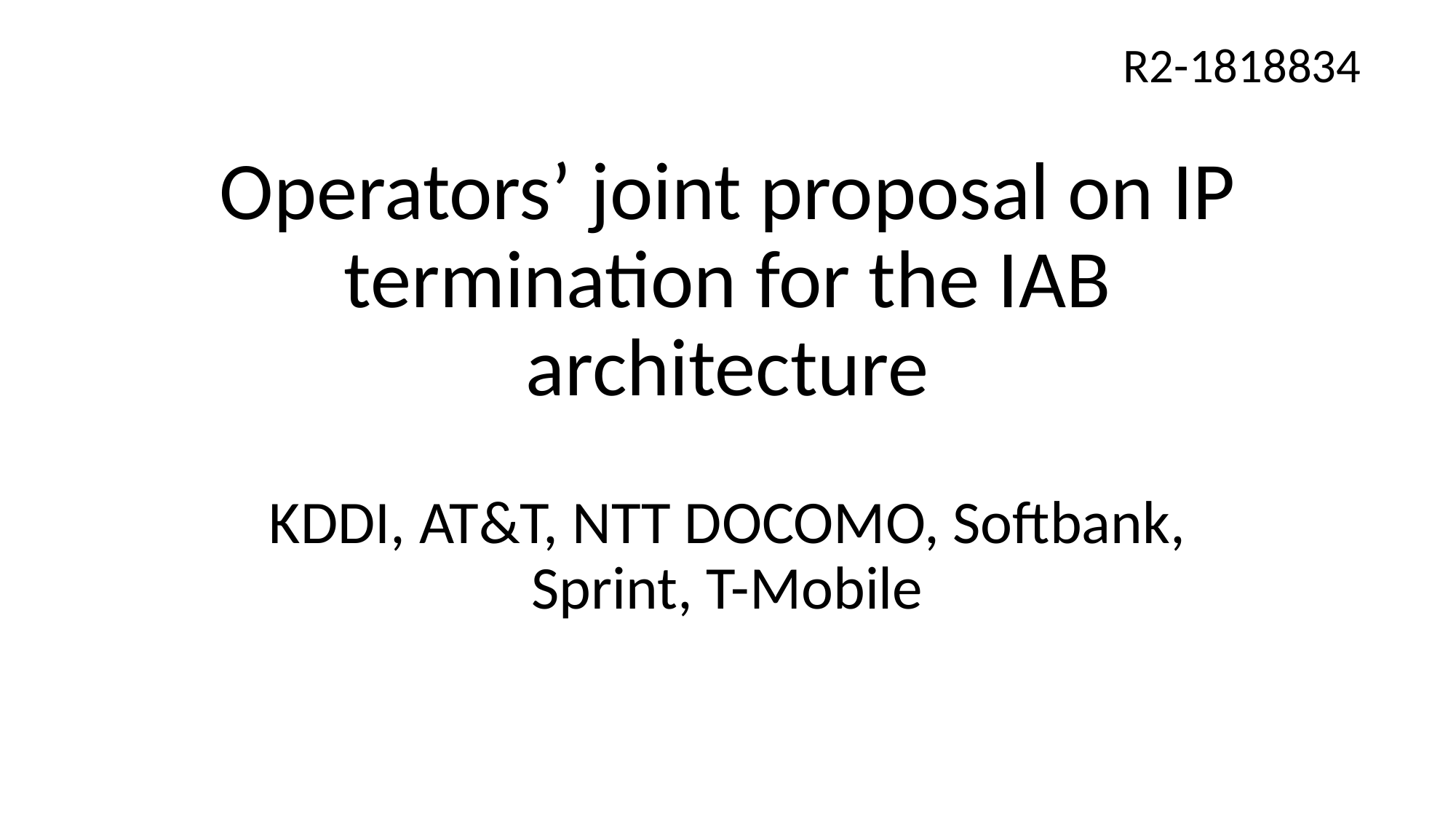

R2-1818834
# Operators’ joint proposal on IP termination for the IAB architecture
KDDI, AT&T, NTT DOCOMO, Softbank, Sprint, T-Mobile